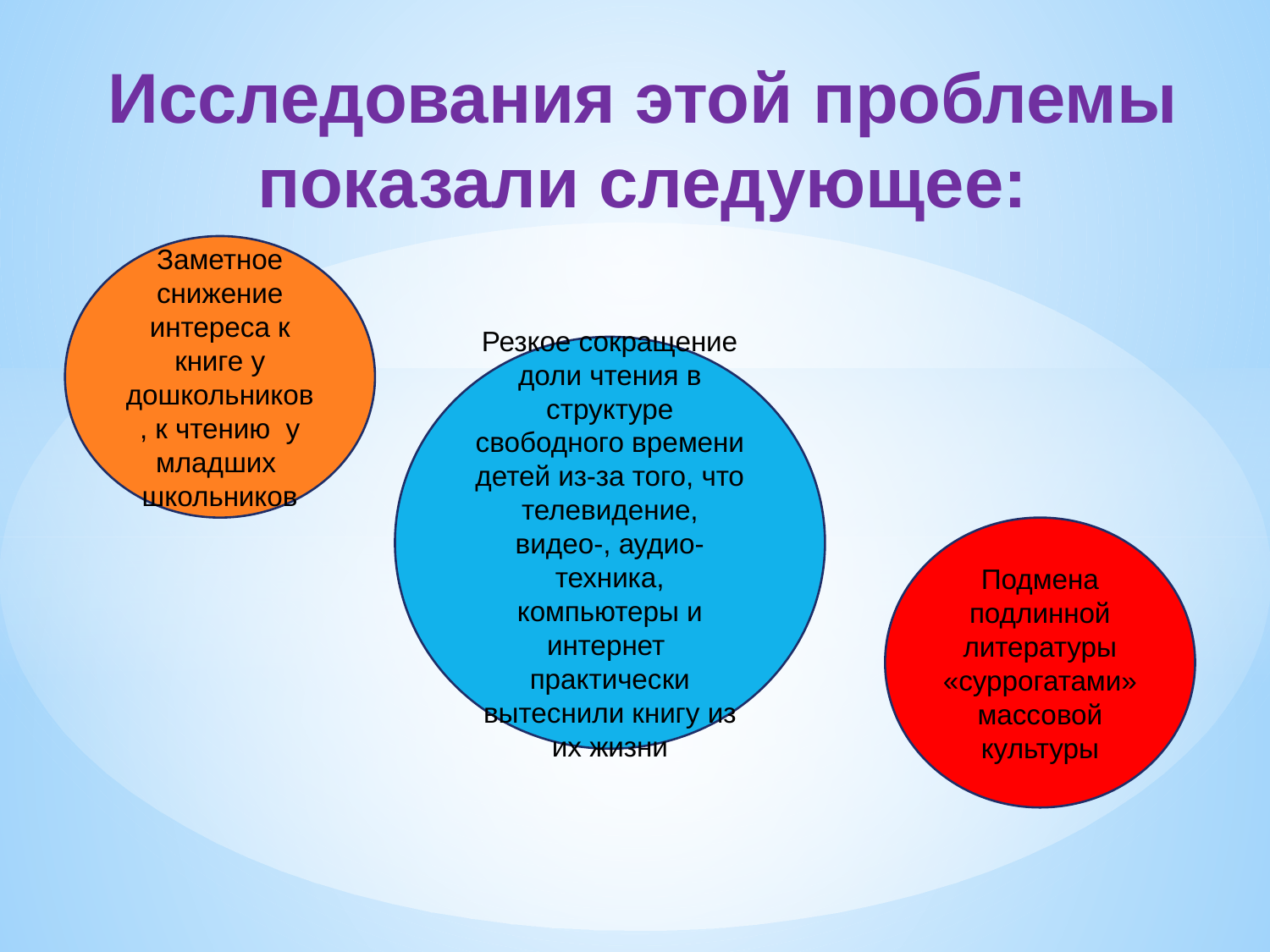

# Исследования этой проблемы показали следующее:

Заметное снижение интереса к книге у дошкольников, к чтению  у младших  школьников
Резкое сокращение доли чтения в структуре свободного времени детей из-за того, что телевидение, видео-, аудио-техника, компьютеры и интернет  практически вытеснили книгу из их жизни
Подмена подлинной литературы «суррогатами» массовой культуры